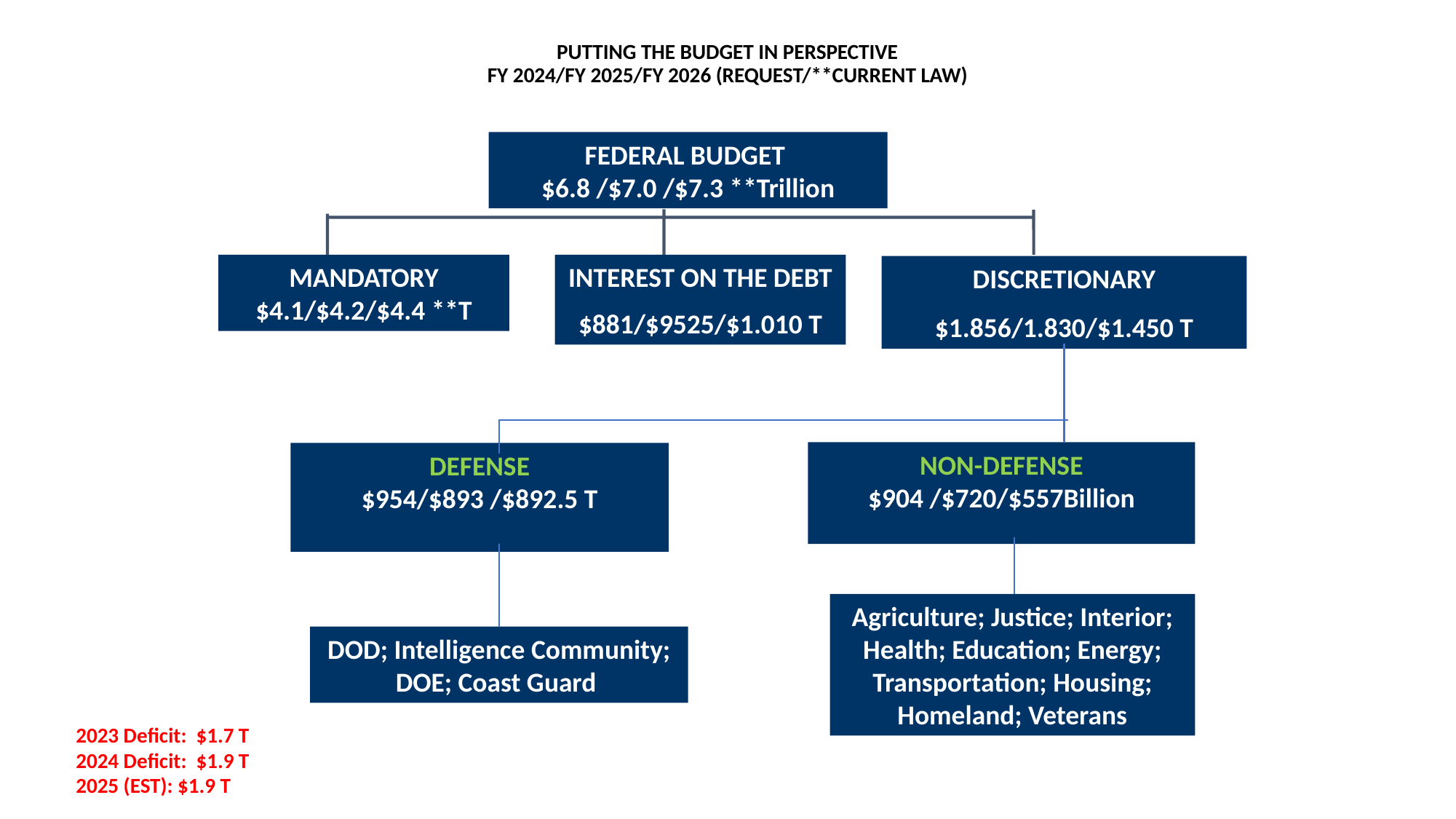

PUTTING THE BUDGET IN PERSPECTIVE
FY 2024/FY 2025/FY 2026 (REQUEST/**CURRENT LAW)
FEDERAL BUDGET
$6.8 /$7.0 /$7.3 **Trillion

INTEREST ON THE DEBT
$881/$9525/$1.010 T
MANDATORY $4.1/$4.2/$4.4 **T
DISCRETIONARY
$1.856/1.830/$1.450 T
NON-DEFENSE
$904 /$720/$557Billion

DEFENSE
$954/$893 /$892.5 T

Agriculture; Justice; Interior; Health; Education; Energy; Transportation; Housing; Homeland; Veterans
DOD; Intelligence Community; DOE; Coast Guard
2023 Deficit:  $1.7 T
2024 Deficit:  $1.9 T
2025 (EST): $1.9 T